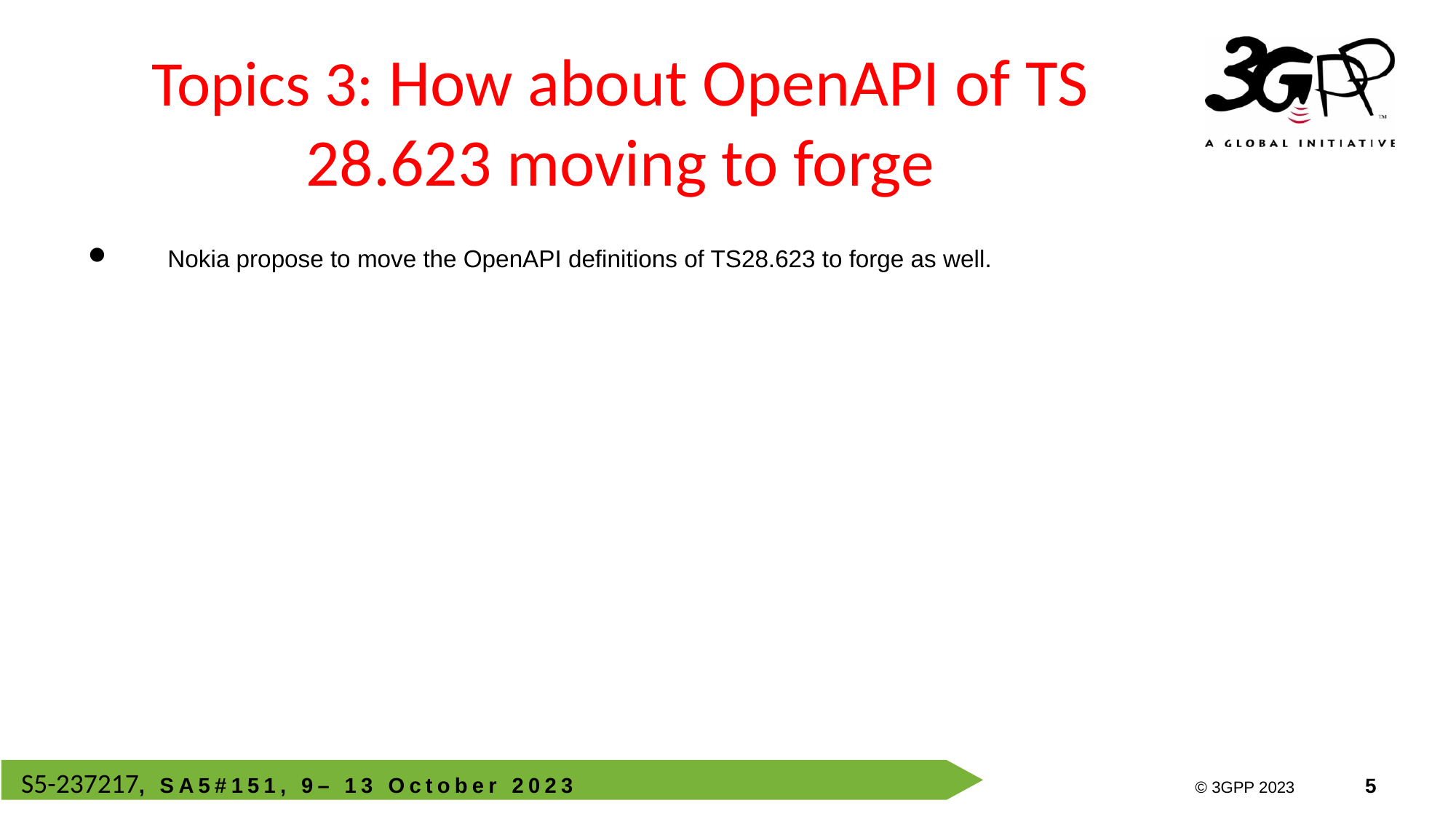

# Topics 3: How about OpenAPI of TS 28.623 moving to forge

 Nokia propose to move the OpenAPI definitions of TS28.623 to forge as well.